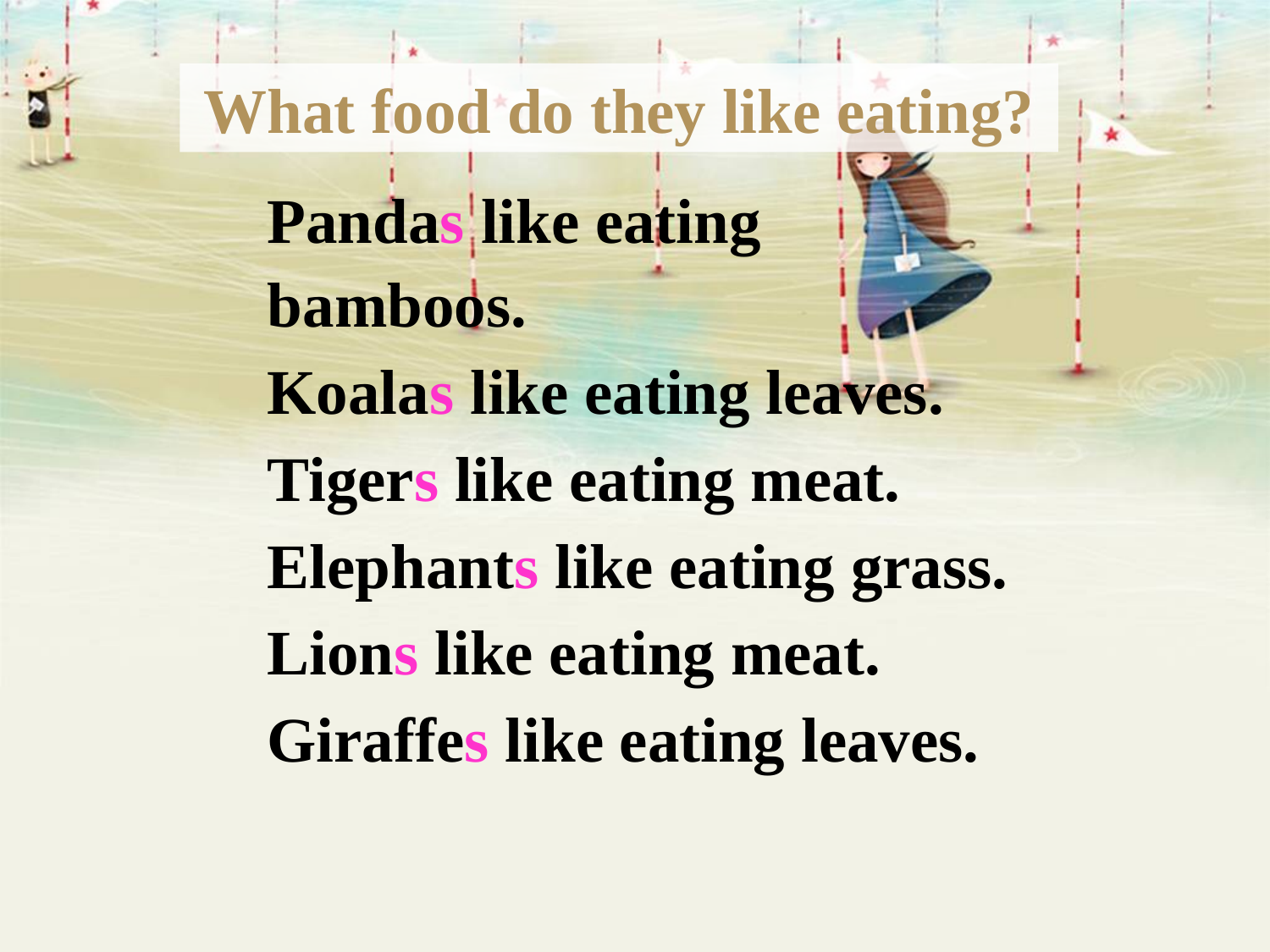

What food do they like eating?
Pandas like eating bamboos.
Koalas like eating leaves.
Tigers like eating meat.
Elephants like eating grass.
Lions like eating meat.
Giraffes like eating leaves.